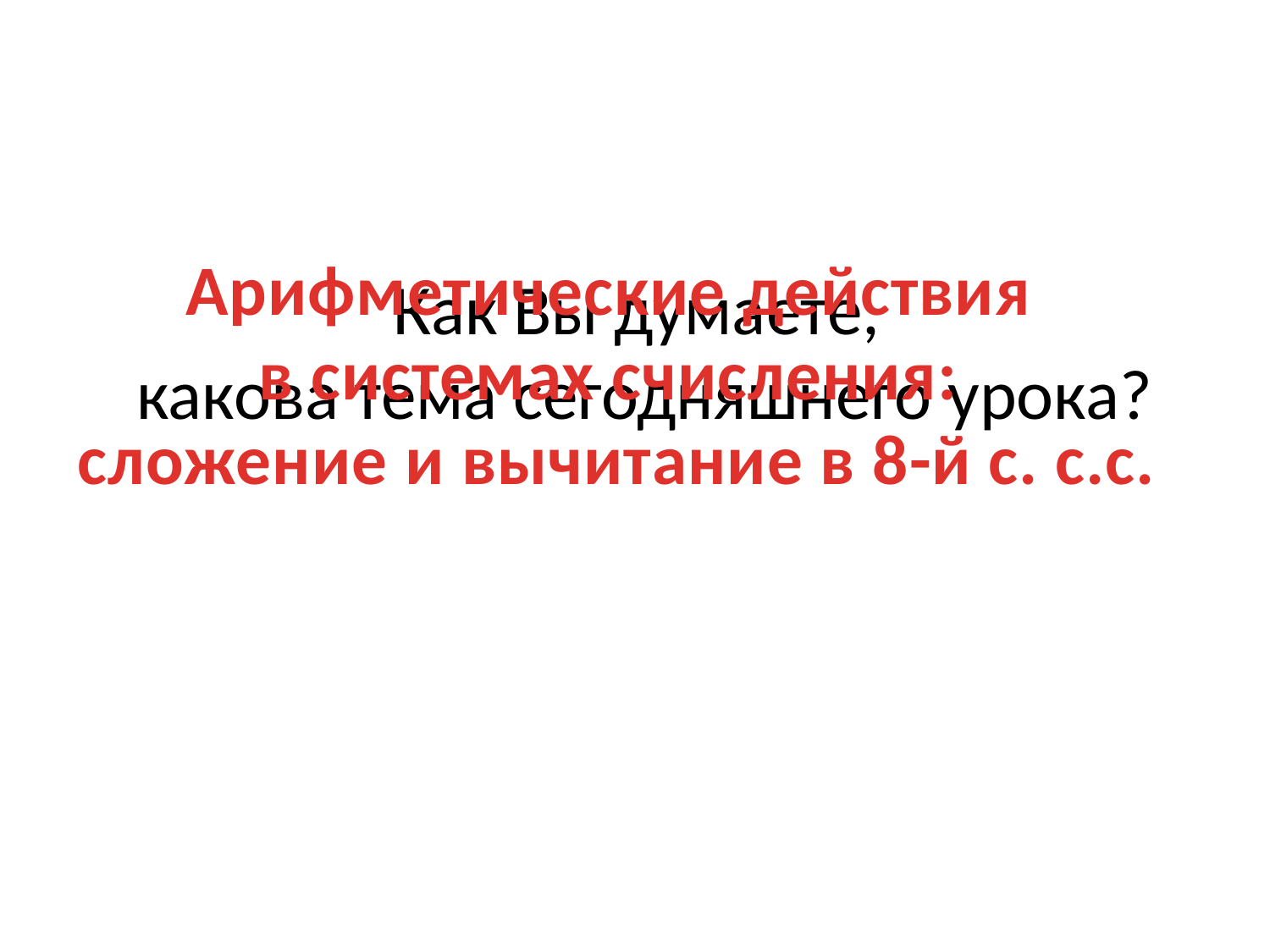

Арифметические действия
в системах счисления:
сложение и вычитание в 8-й с. с.с.
Как Вы думаете,
какова тема сегодняшнего урока?